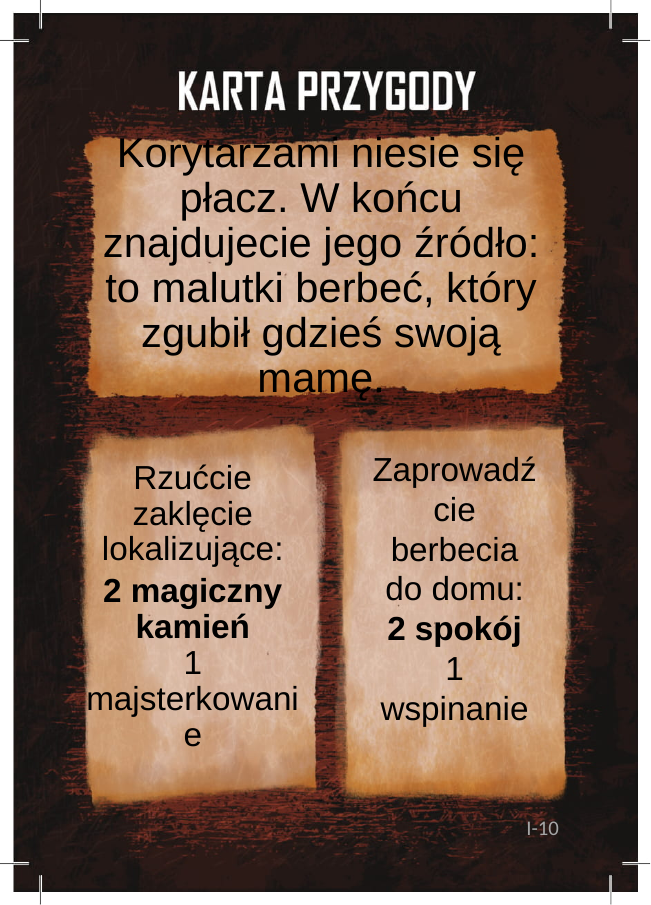

# Korytarzami niesie się płacz. W końcu znajdujecie jego źródło: to malutki berbeć, który zgubił gdzieś swoją mamę.
Zaprowadźcie berbecia do domu:
2 spokój
1 wspinanie
Rzućcie zaklęcie lokalizujące:
2 magiczny kamień
1 majsterkowanie
I-10